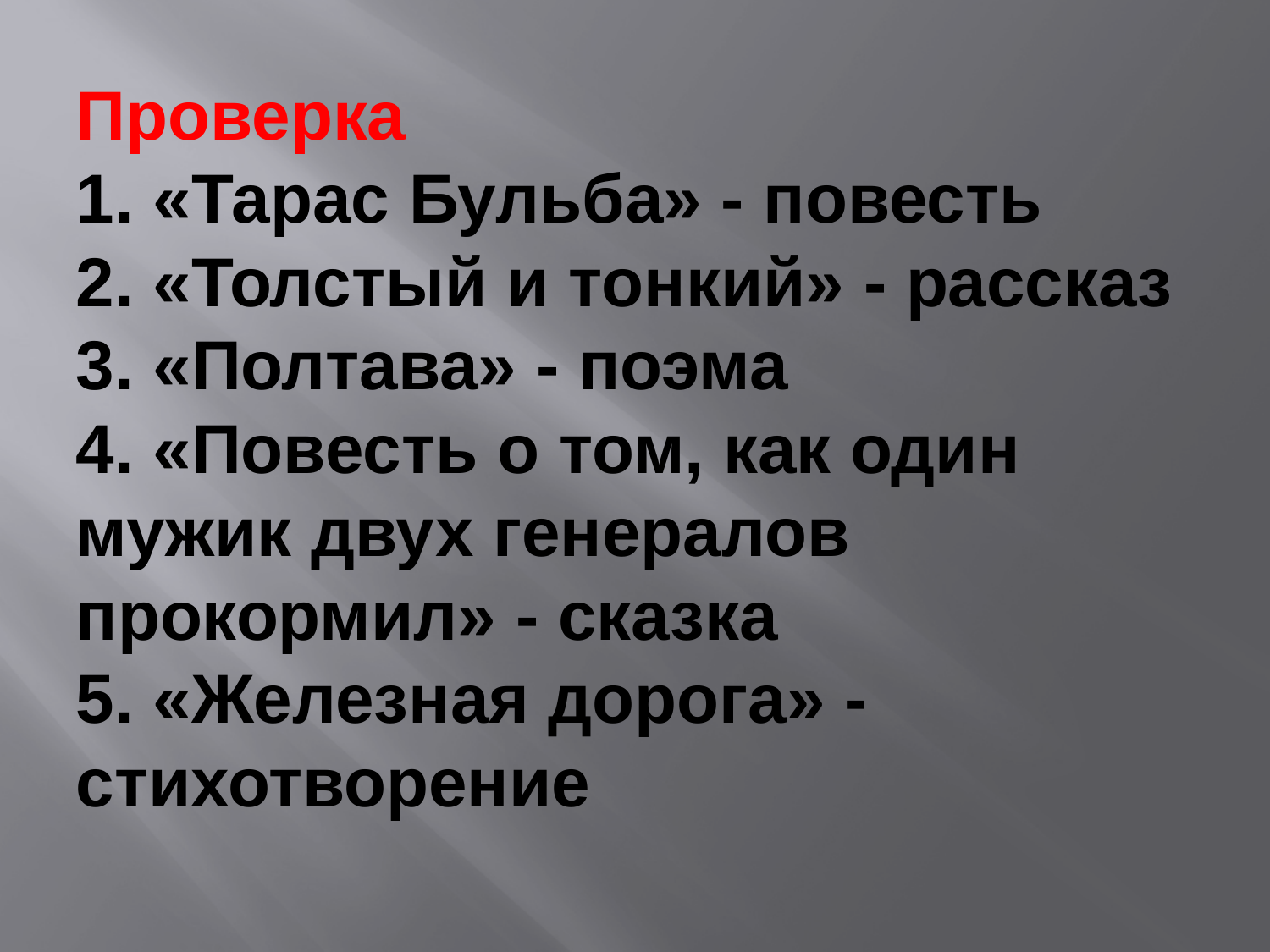

# Проверка 1. «Тарас Бульба» - повесть 2. «Толстый и тонкий» - рассказ 3. «Полтава» - поэма 4. «Повесть о том, как один мужик двух генералов прокормил» - сказка 5. «Железная дорога» -стихотворение